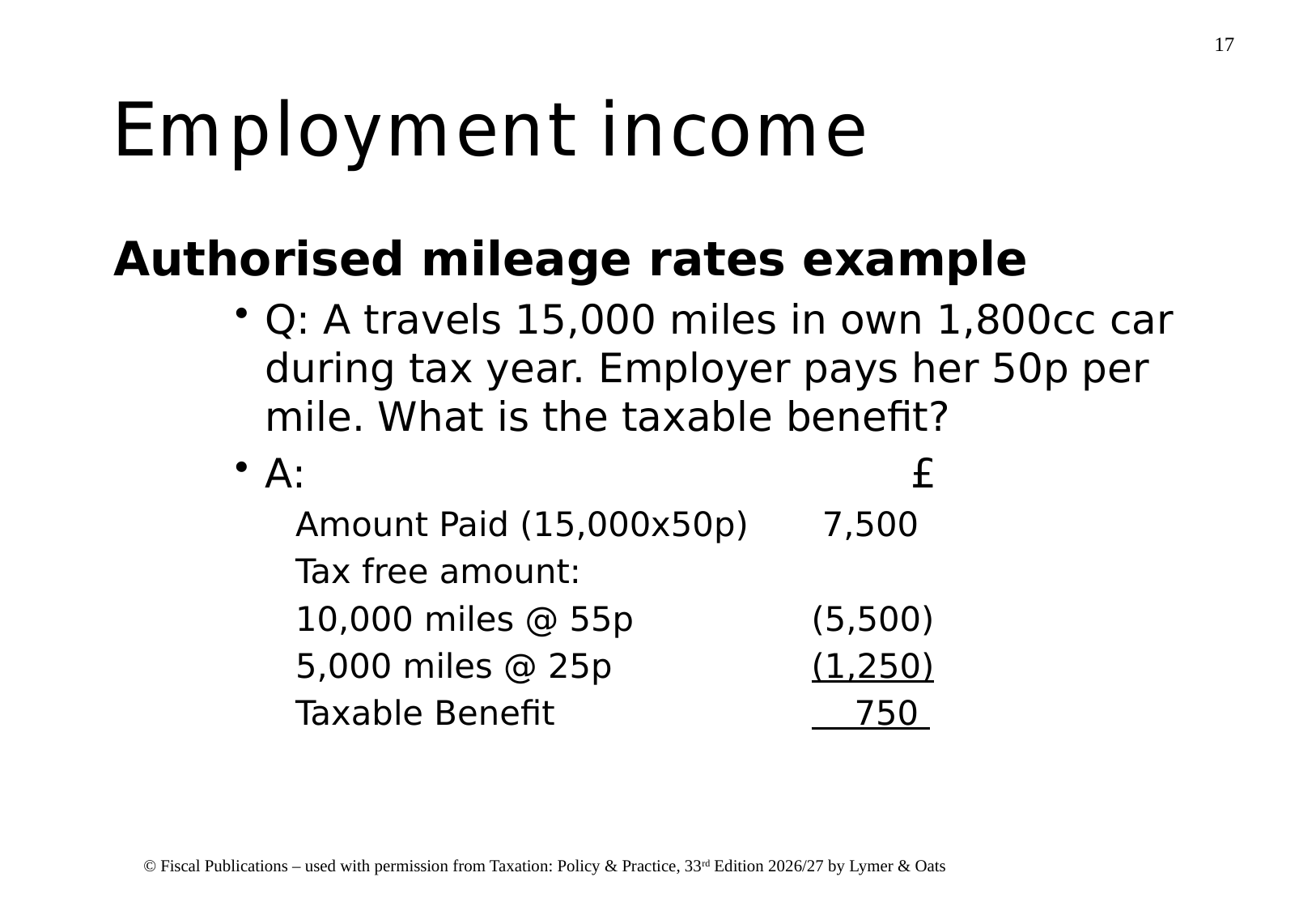

# Employment income
Authorised mileage rates example
Q: A travels 15,000 miles in own 1,800cc car during tax year. Employer pays her 50p per mile. What is the taxable benefit?
A: 					   £
Amount Paid (15,000x50p)	 7,500
Tax free amount:
10,000 miles @ 55p		(5,500)
5,000 miles @ 25p		(1,250)
Taxable Benefit			    750